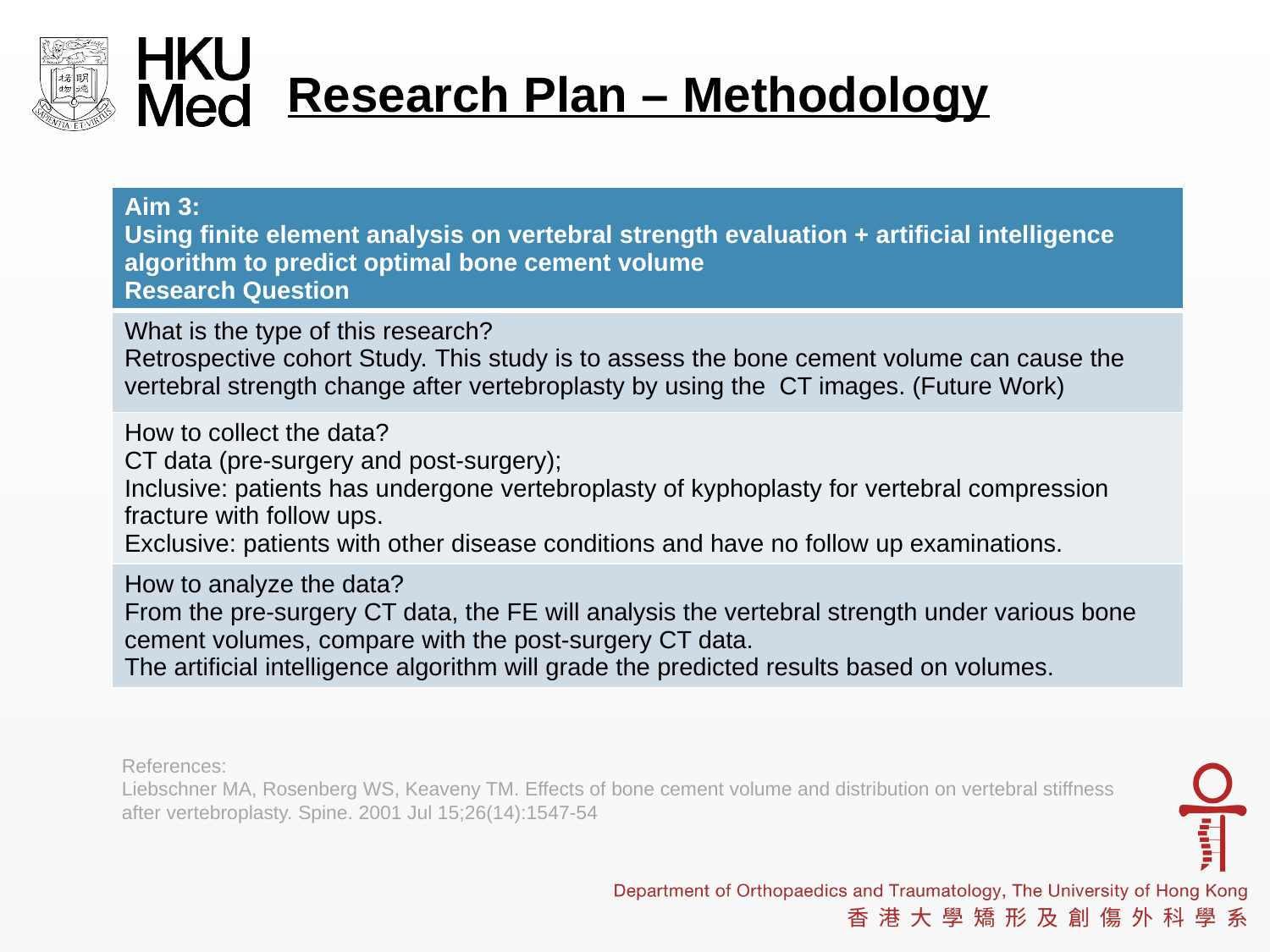

Research Plan – Methodology
| Aim 3: Using finite element analysis on vertebral strength evaluation + artificial intelligence algorithm to predict optimal bone cement volume Research Question |
| --- |
| What is the type of this research? Retrospective cohort Study. This study is to assess the bone cement volume can cause the vertebral strength change after vertebroplasty by using the CT images. (Future Work) |
| How to collect the data? CT data (pre-surgery and post-surgery); Inclusive: patients has undergone vertebroplasty of kyphoplasty for vertebral compression fracture with follow ups. Exclusive: patients with other disease conditions and have no follow up examinations. |
| How to analyze the data? From the pre-surgery CT data, the FE will analysis the vertebral strength under various bone cement volumes, compare with the post-surgery CT data. The artificial intelligence algorithm will grade the predicted results based on volumes. |
References:
Liebschner MA, Rosenberg WS, Keaveny TM. Effects of bone cement volume and distribution on vertebral stiffness after vertebroplasty. Spine. 2001 Jul 15;26(14):1547-54